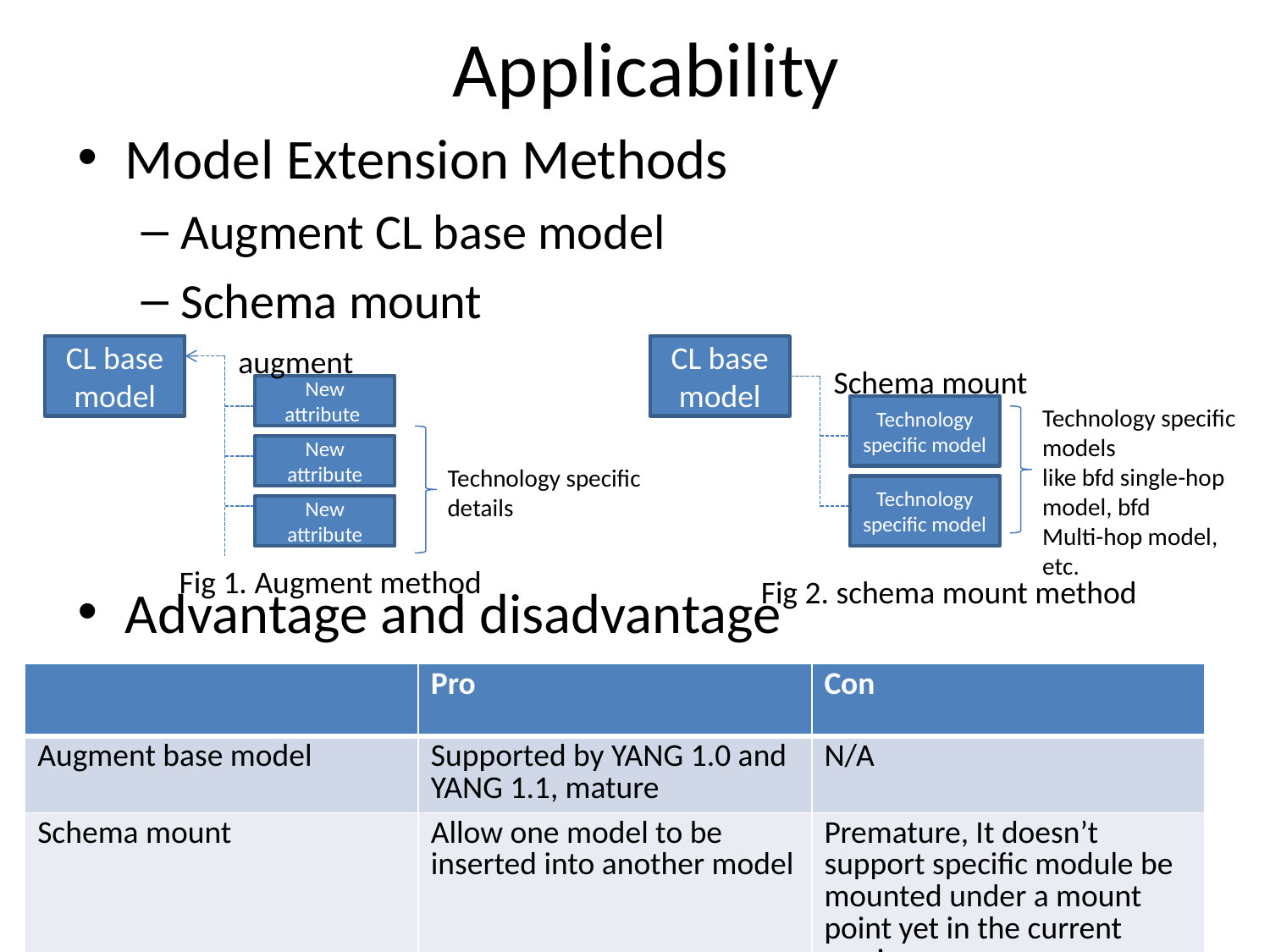

# Applicability
Model Extension Methods
Augment CL base model
Schema mount

Advantage and disadvantage
CL base model
augment
CL base model
Schema mount
New attribute
Technology specific model
Technology specific models
like bfd single-hop model, bfd
Multi-hop model, etc.

New attribute
Technology specific
details
Technology specific model
New attribute
Fig 1. Augment method
Fig 2. schema mount method
|  | Pro | Con |
| --- | --- | --- |
| Augment base model | Supported by YANG 1.0 and YANG 1.1, mature | N/A |
| Schema mount | Allow one model to be inserted into another model | Premature, It doesn’t support specific module be mounted under a mount point yet in the current version. |